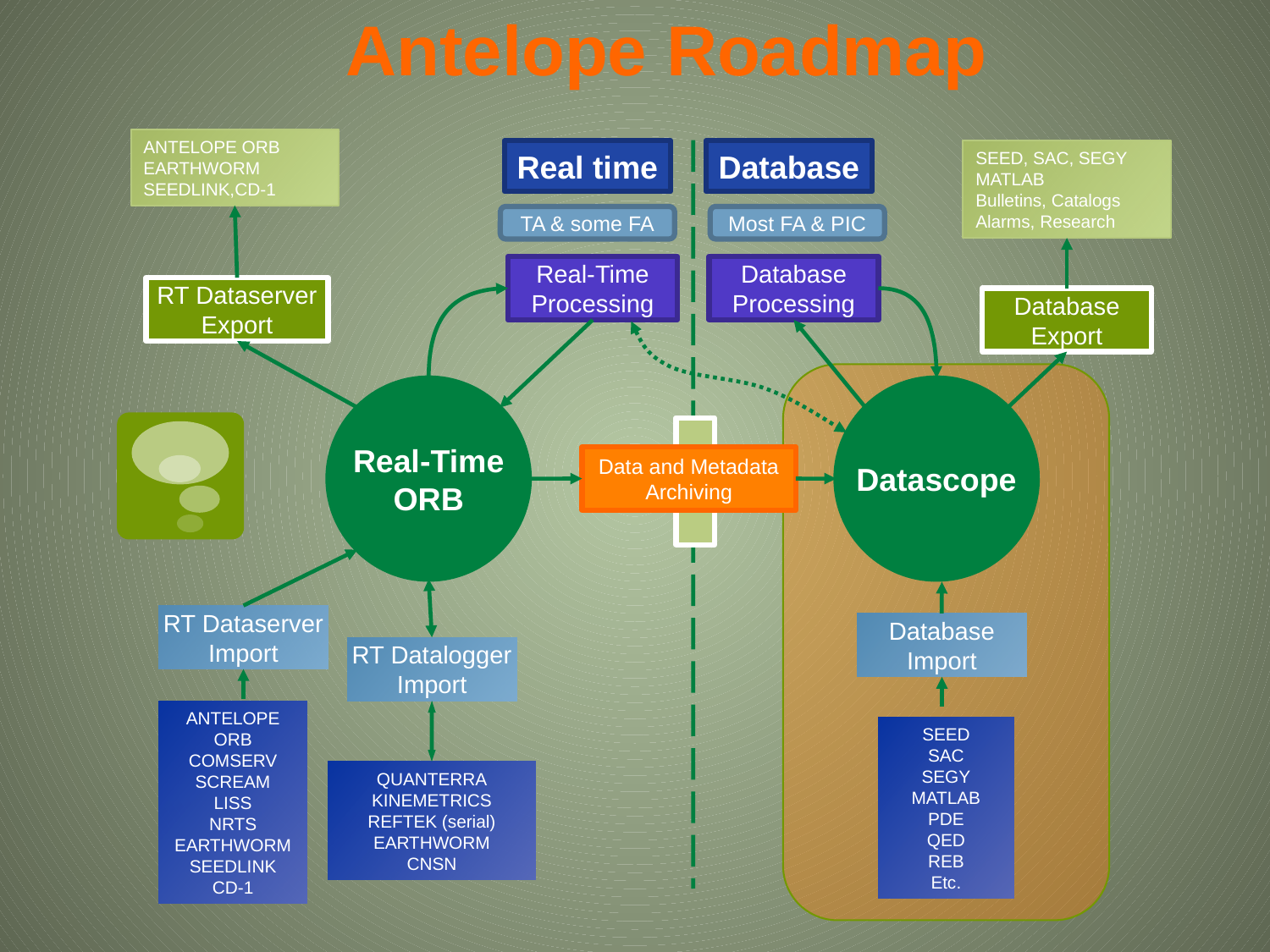

Antelope Roadmap
ANTELOPE ORB
EARTHWORM
SEEDLINK,CD-1

Real time
Database
SEED, SAC, SEGY
MATLAB
Bulletins, Catalogs
Alarms, Research

TA & some FA
Most FA & PIC
Real-Time
Processing
Database
Processing
RT Dataserver
Export
Database
Export

Real-Time
ORB
Datascope
Data and Metadata
Archiving
RT Dataserver
Import
Database
Import
RT Datalogger
Import
ANTELOPE ORB
COMSERV
SCREAM
LISS
NRTS
EARTHWORM
SEEDLINK
CD-1
SEED
SAC
SEGY
MATLAB
PDE
QED
REB
Etc.
QUANTERRA
KINEMETRICS
REFTEK (serial)
EARTHWORM
CNSN